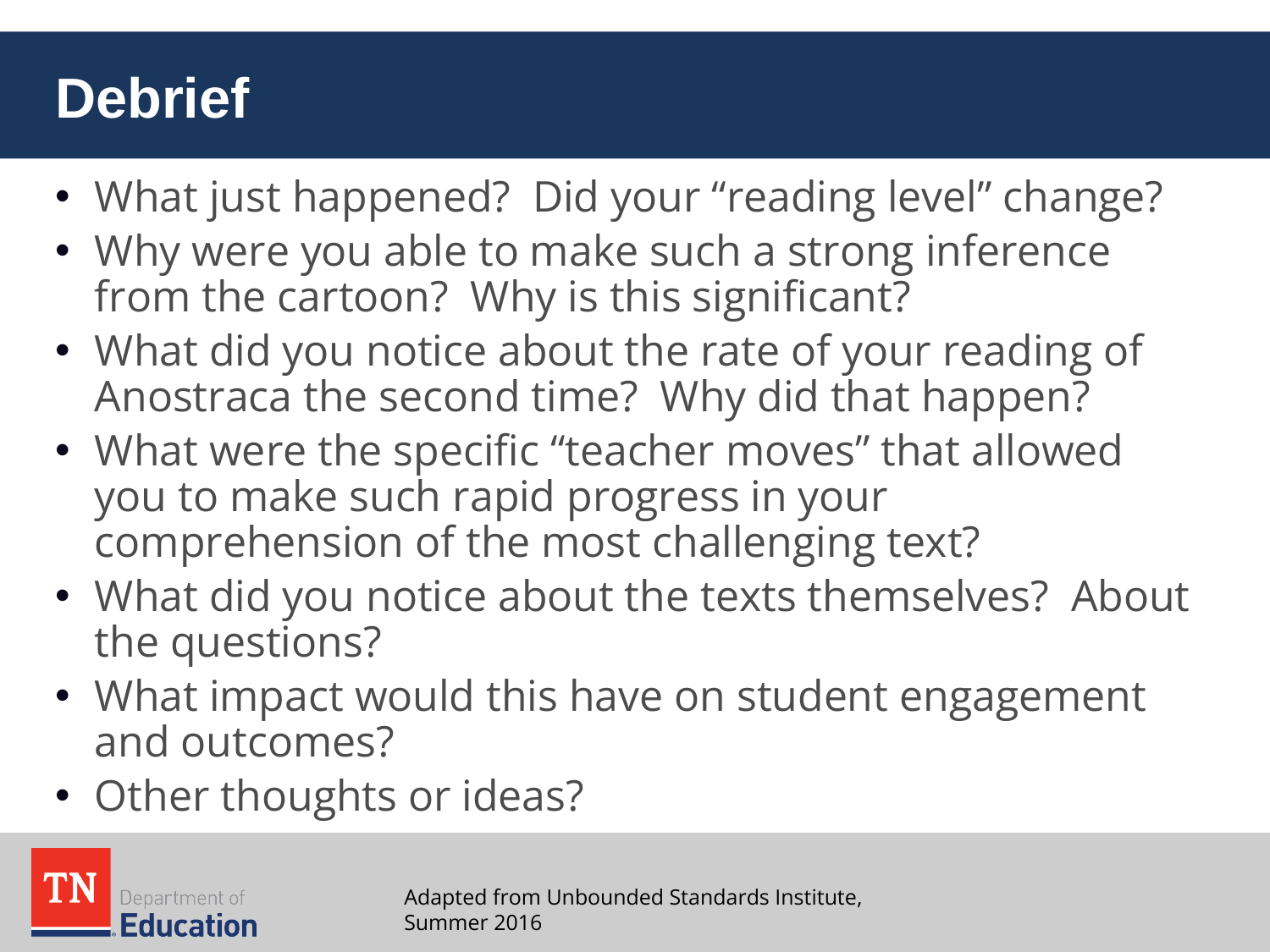

# Debrief
What just happened?  Did your “reading level” change?
Why were you able to make such a strong inference from the cartoon?  Why is this significant?
What did you notice about the rate of your reading of Anostraca the second time?  Why did that happen?
What were the specific “teacher moves” that allowed you to make such rapid progress in your comprehension of the most challenging text?
What did you notice about the texts themselves?  About the questions?
What impact would this have on student engagement and outcomes?
Other thoughts or ideas?

Adapted from Unbounded Standards Institute, Summer 2016